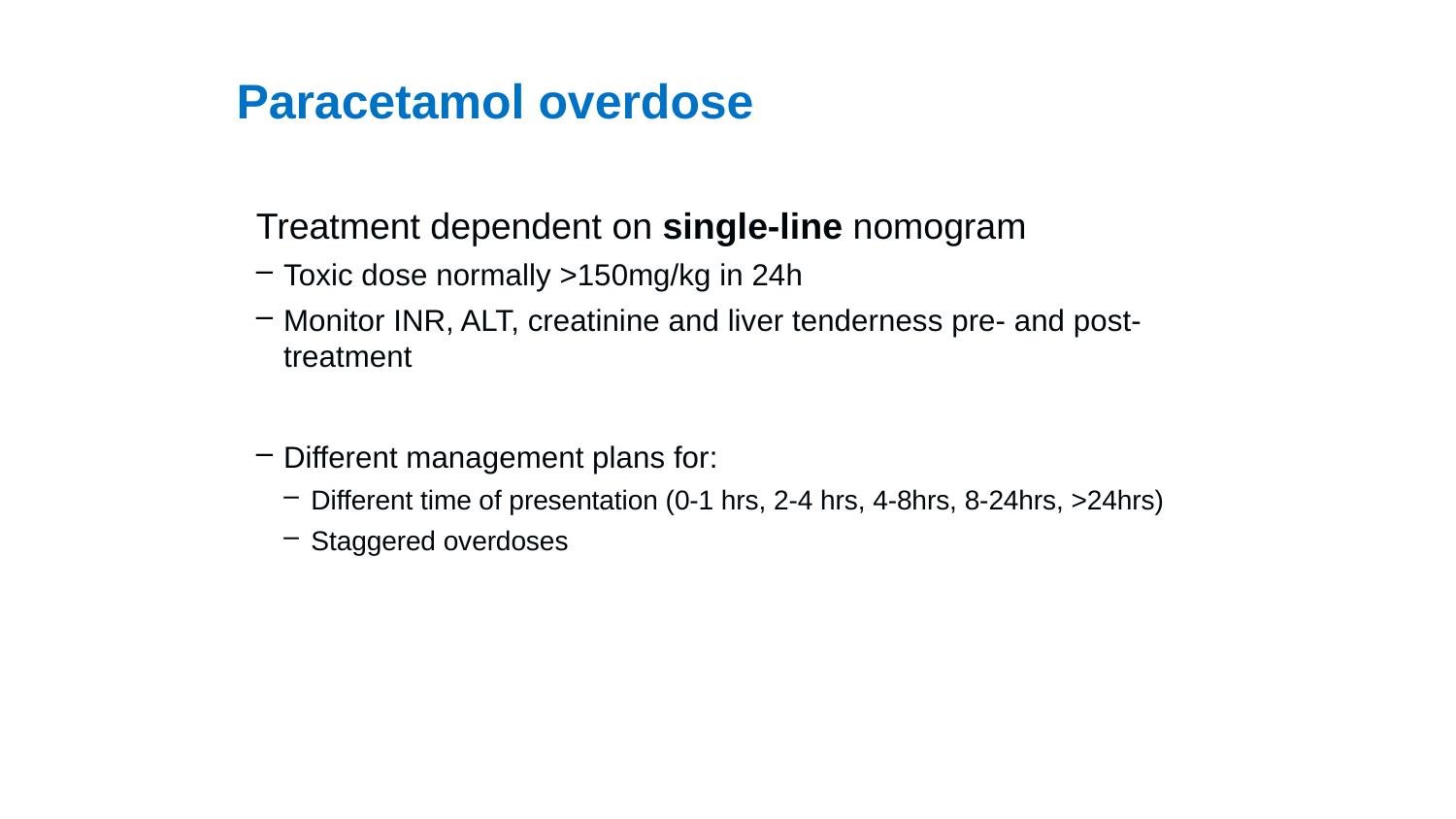

# Paracetamol overdose
Treatment dependent on single-line nomogram
Toxic dose normally >150mg/kg in 24h
Monitor INR, ALT, creatinine and liver tenderness pre- and post-treatment

Different management plans for:
Different time of presentation (0-1 hrs, 2-4 hrs, 4-8hrs, 8-24hrs, >24hrs)
Staggered overdoses